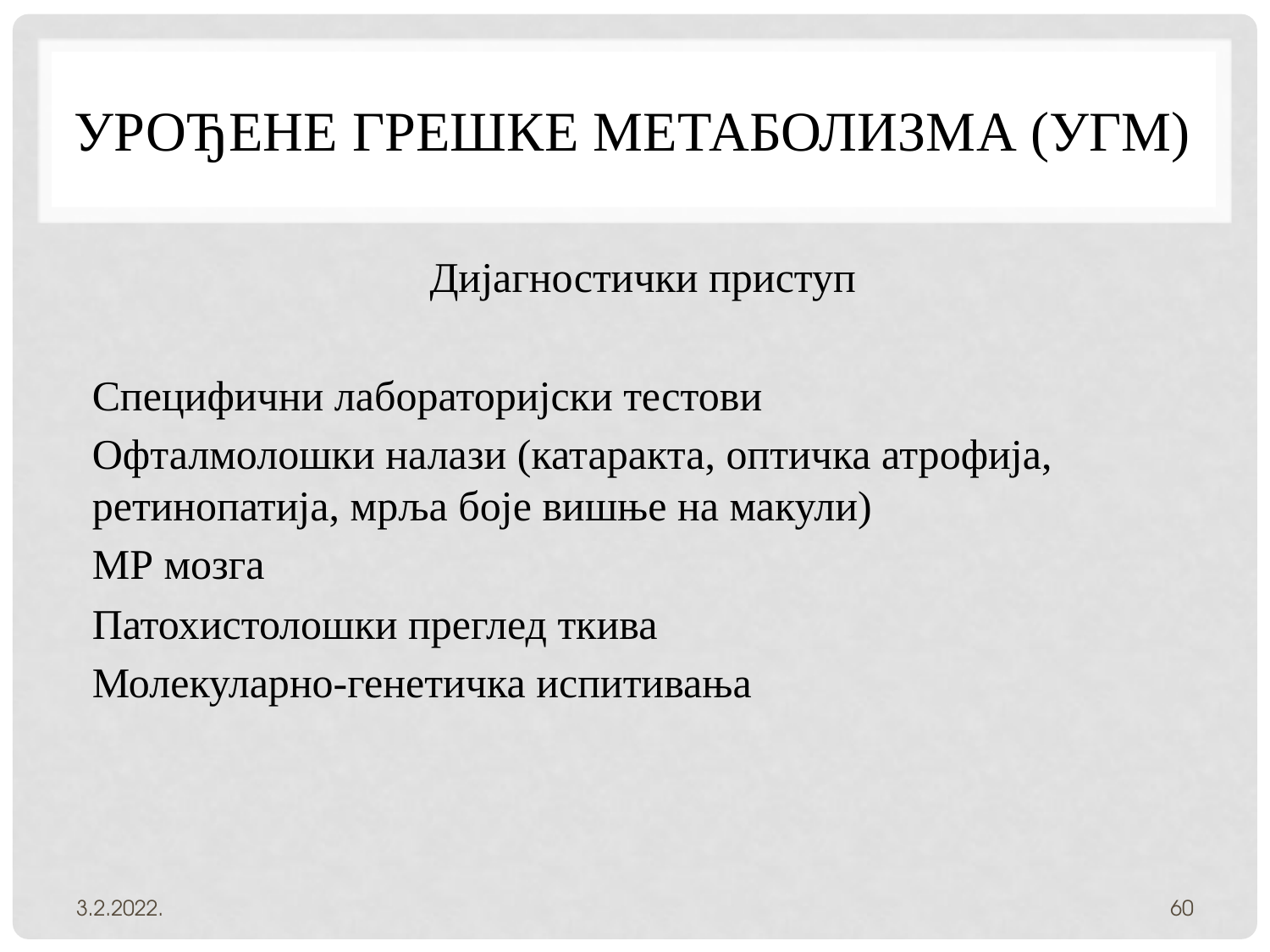

# Урођене грешке метаболизма (УГМ)
Дијагностички приступ

Специфични лабораторијски тестови
Офталмолошки налази (катаракта, оптичка атрофија, ретинопатија, мрља боје вишње на макули)
МР мозга
Патохистолошки преглед ткива
Молекуларно-генетичка испитивања
3.2.2022.
60